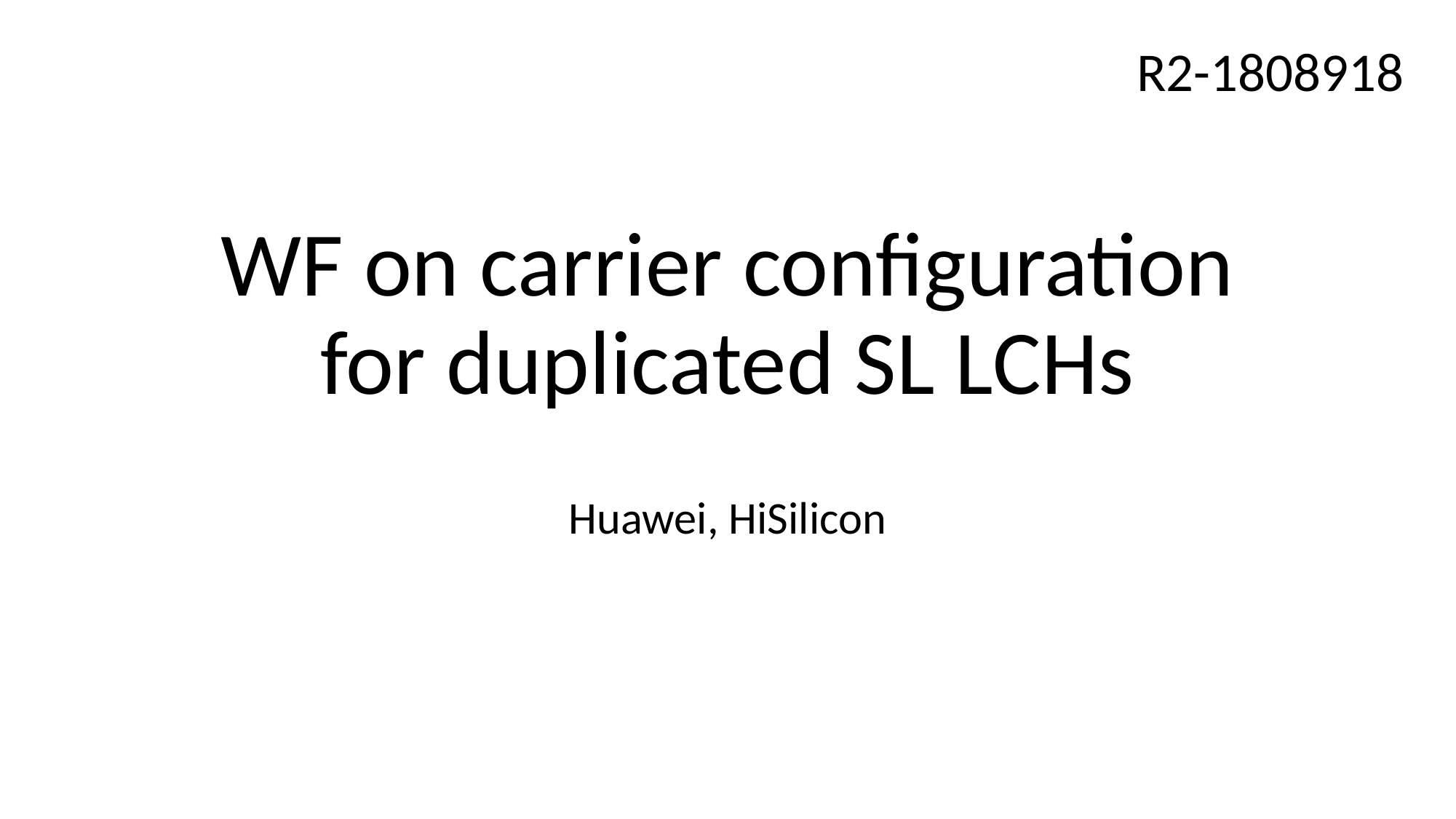

R2-1808918
# WF on carrier configuration for duplicated SL LCHs

Huawei, HiSilicon